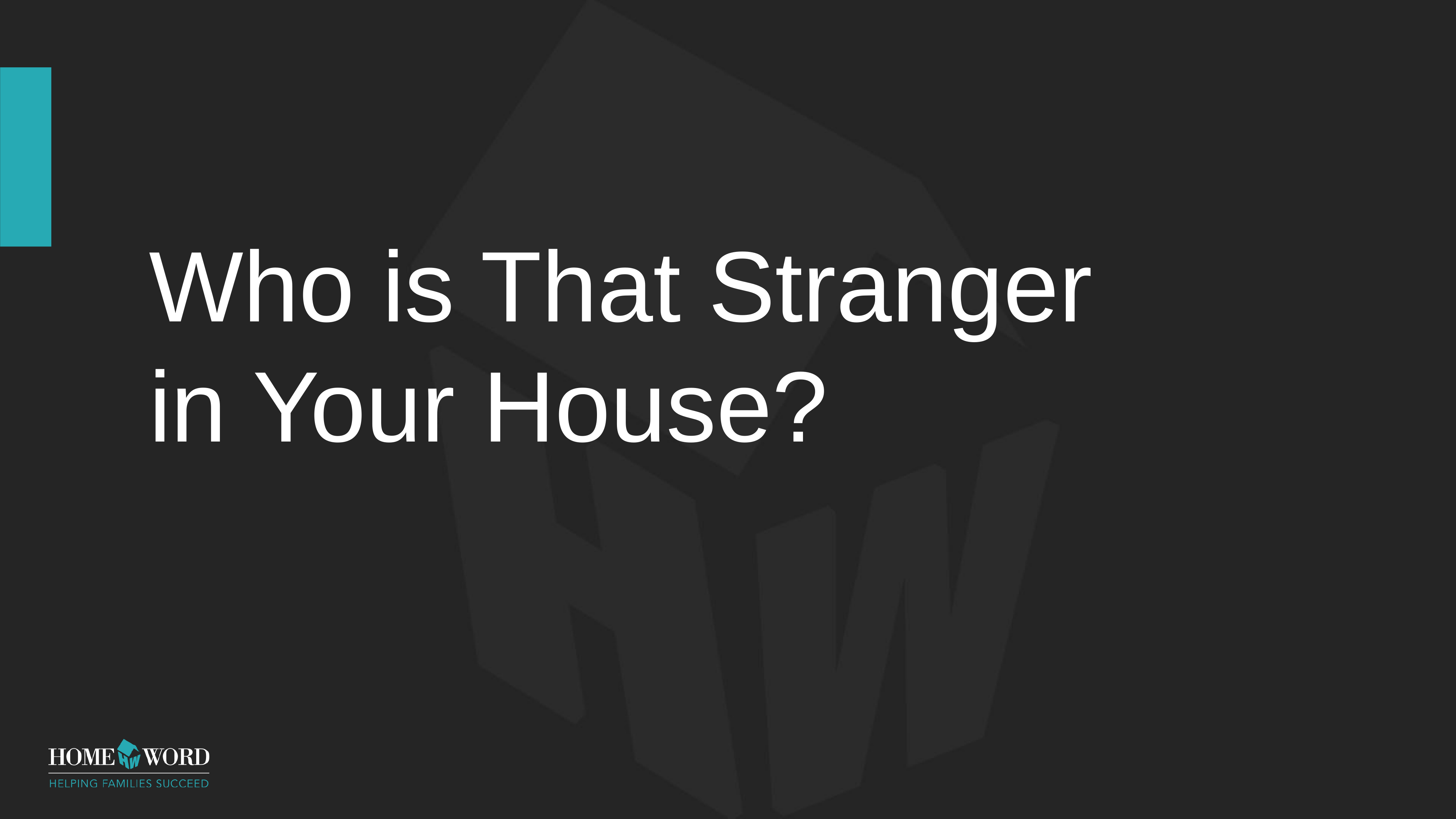

# Who is That Stranger in Your House?